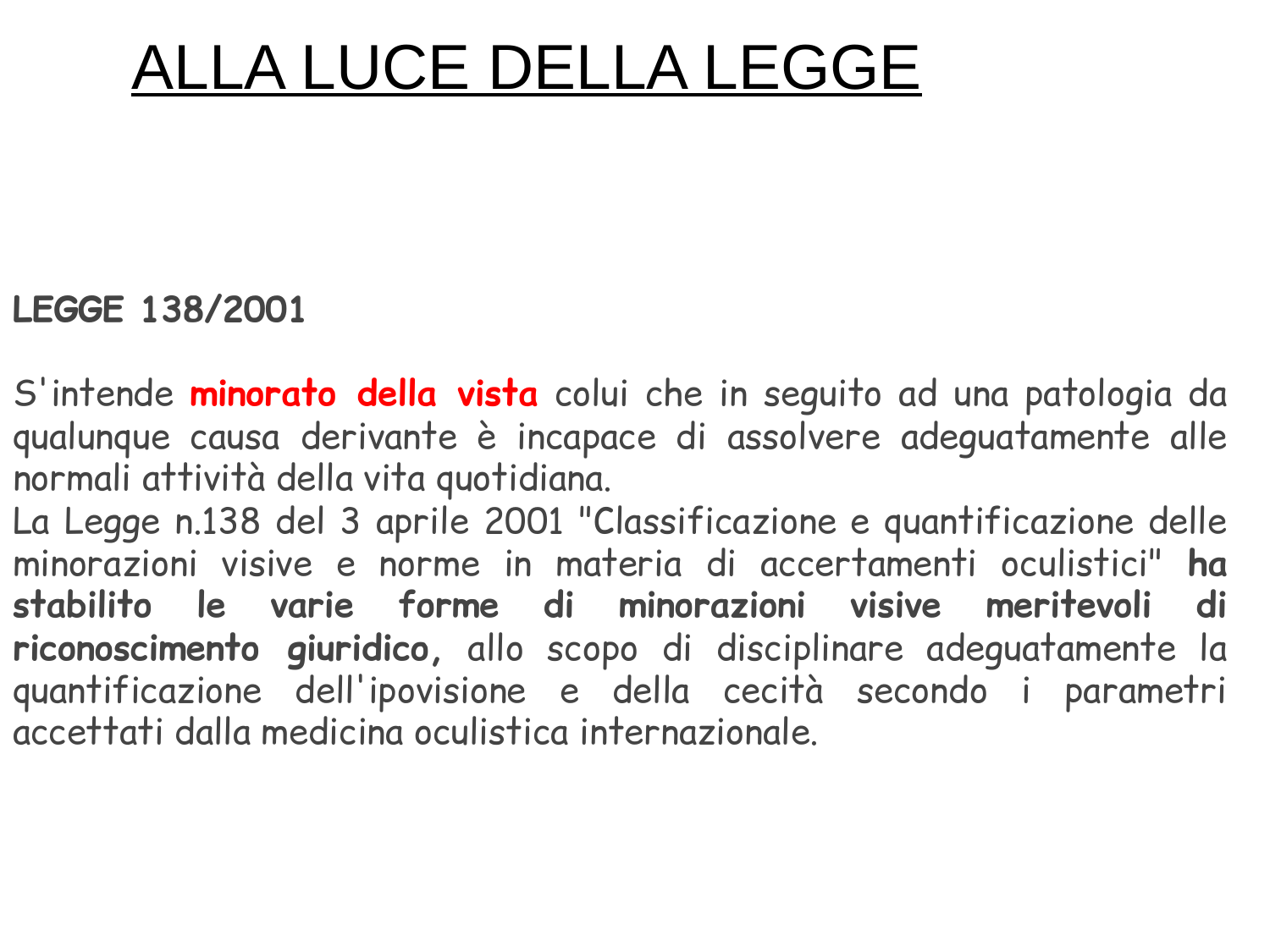

ALLA LUCE DELLA LEGGE
LEGGE 138/2001

S'intende minorato della vista colui che in seguito ad una patologia da qualunque causa derivante è incapace di assolvere adeguatamente alle normali attività della vita quotidiana.
La Legge n.138 del 3 aprile 2001 "Classificazione e quantificazione delle minorazioni visive e norme in materia di accertamenti oculistici" ha stabilito le varie forme di minorazioni visive meritevoli di riconoscimento giuridico, allo scopo di disciplinare adeguatamente la quantificazione dell'ipovisione e della cecità secondo i parametri accettati dalla medicina oculistica internazionale.